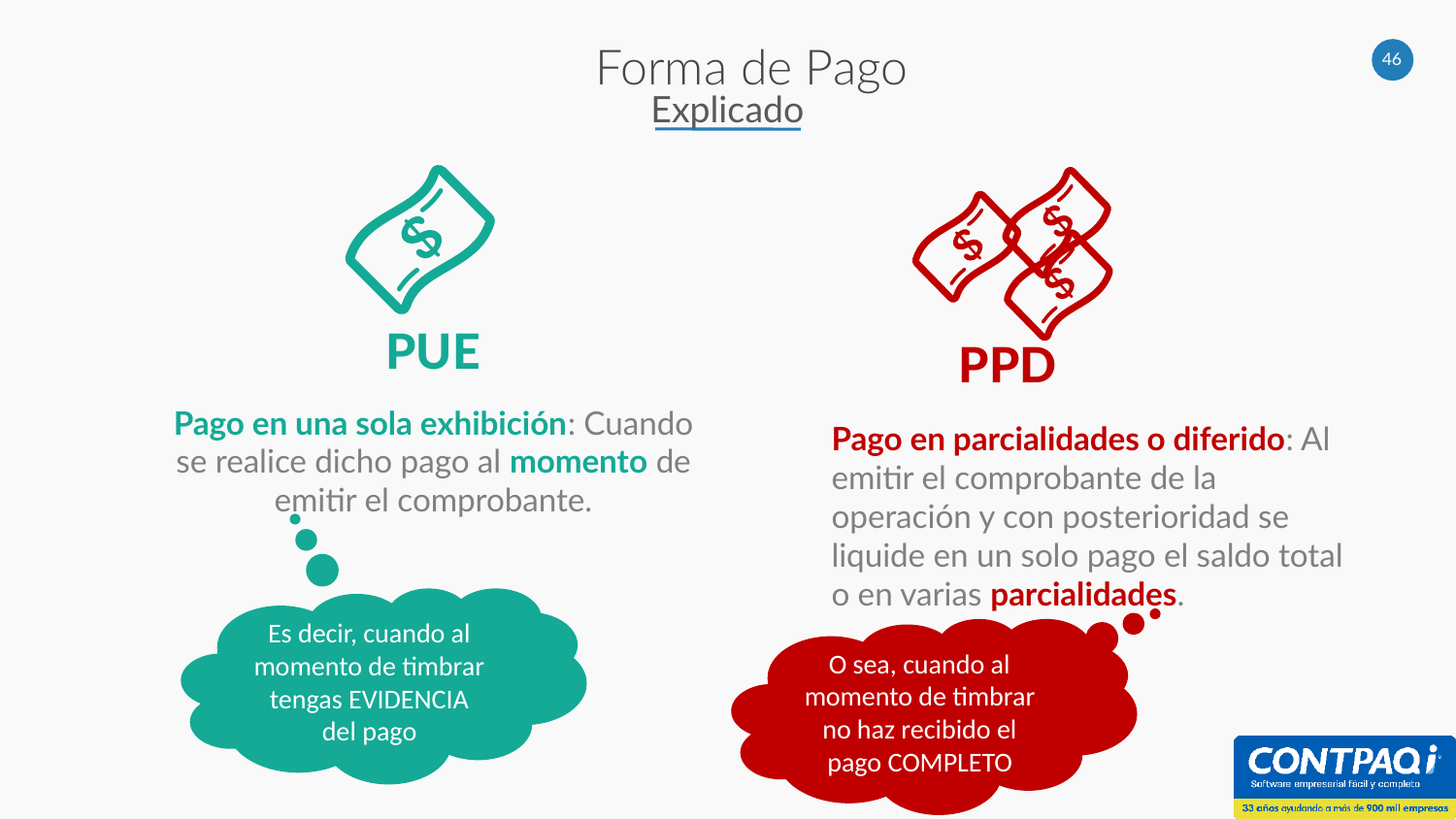

Forma de Pago
Explicado

PUE
PPD
Pago en una sola exhibición: Cuando se realice dicho pago al momento de emitir el comprobante.
Pago en parcialidades o diferido: Al emitir el comprobante de la operación y con posterioridad se liquide en un solo pago el saldo total o en varias parcialidades.
Es decir, cuando al momento de timbrar tengas EVIDENCIA del pago
O sea, cuando al momento de timbrar no haz recibido el pago COMPLETO